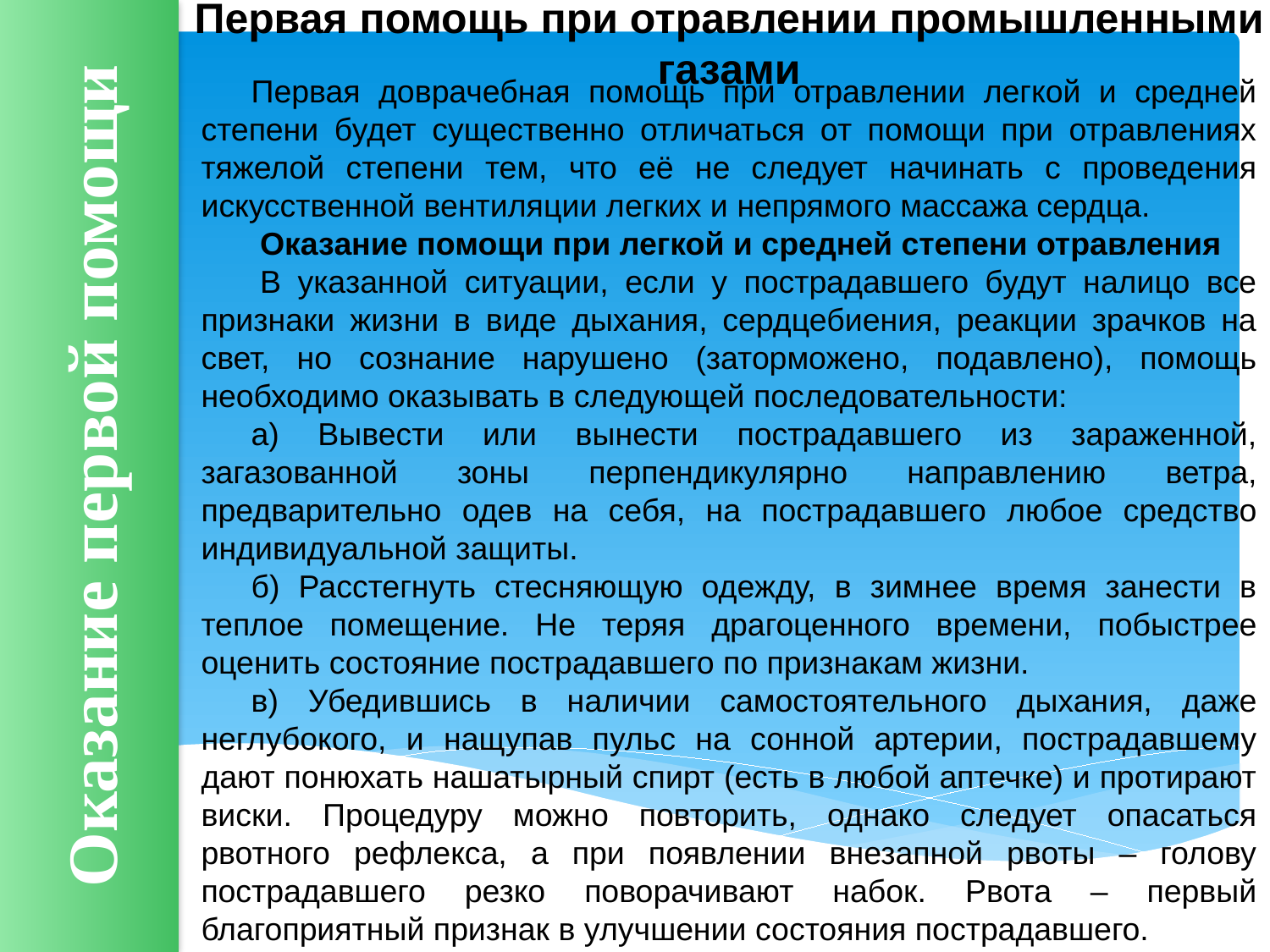

Первая помощь при отравлении промышленными газами

Первая доврачебная помощь при отравлении легкой и средней степени будет существенно отличаться от помощи при отравлениях тяжелой степени тем, что её не следует начинать с проведения искусственной вентиляции легких и непрямого массажа сердца.
 Оказание помощи при легкой и средней степени отравления
 В указанной ситуации, если у пострадавшего будут налицо все признаки жизни в виде дыхания, сердцебиения, реакции зрачков на свет, но сознание нарушено (заторможено, подавлено), помощь необходимо оказывать в следующей последовательности:
а) Вывести или вынести пострадавшего из зараженной, загазованной зоны перпендикулярно направлению ветра, предварительно одев на себя, на пострадавшего любое средство индивидуальной защиты.
б) Расстегнуть стесняющую одежду, в зимнее время занести в теплое помещение. Не теряя драгоценного времени, побыстрее оценить состояние пострадавшего по признакам жизни.
в) Убедившись в наличии самостоятельного дыхания, даже неглубокого, и нащупав пульс на сонной артерии, пострадавшему дают понюхать нашатырный спирт (есть в любой аптечке) и протирают виски. Процедуру можно повторить, однако следует опасаться рвотного рефлекса, а при появлении внезапной рвоты – голову пострадавшего резко поворачивают набок. Рвота – первый благоприятный признак в улучшении состояния пострадавшего.
Оказание первой помощи